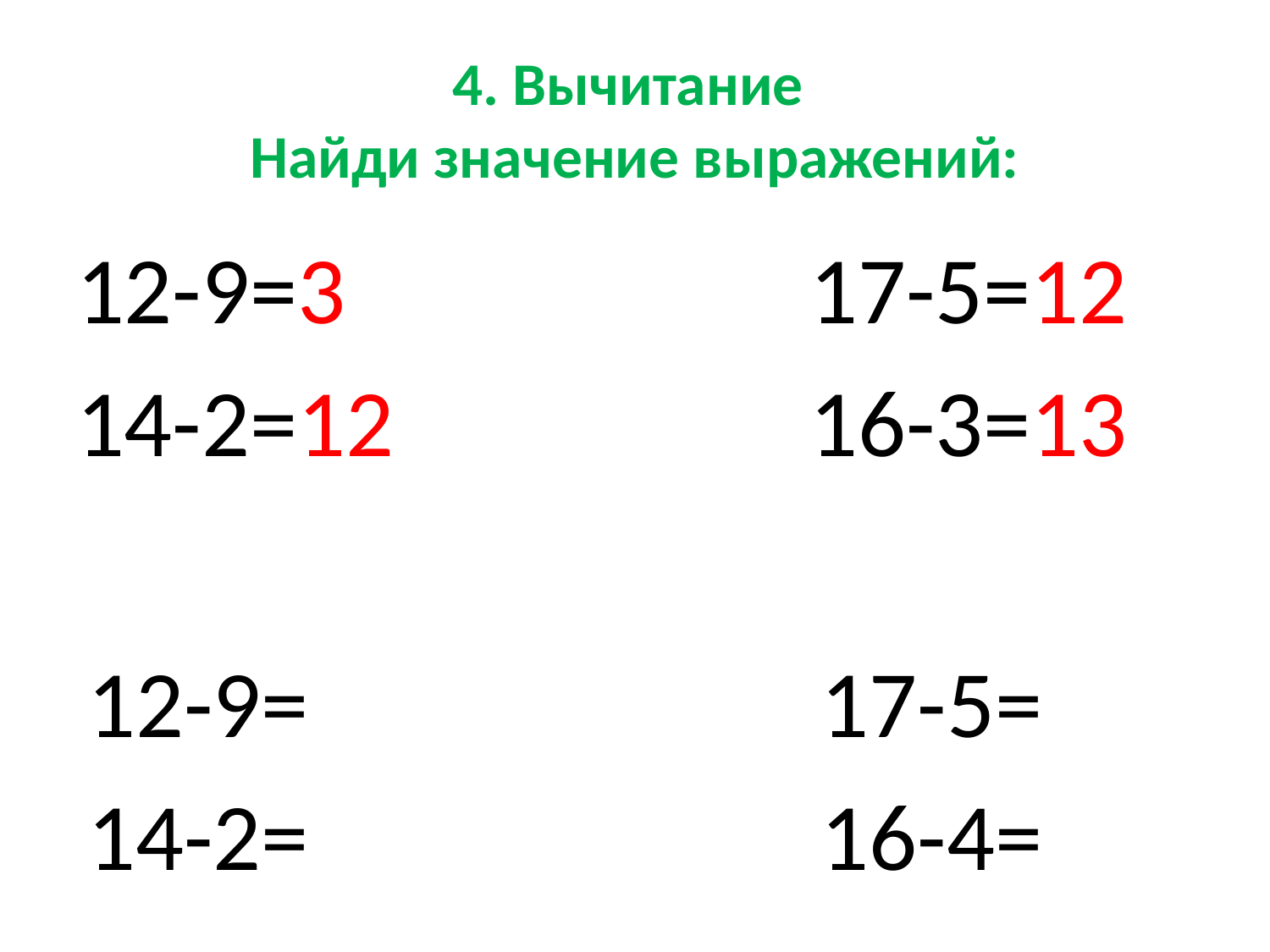

# 4. Вычитание Найди значение выражений:
12-9=3
14-2=12

		17-5=12
		16-3=13
12-9=
14-2=

		17-5=
		16-4=